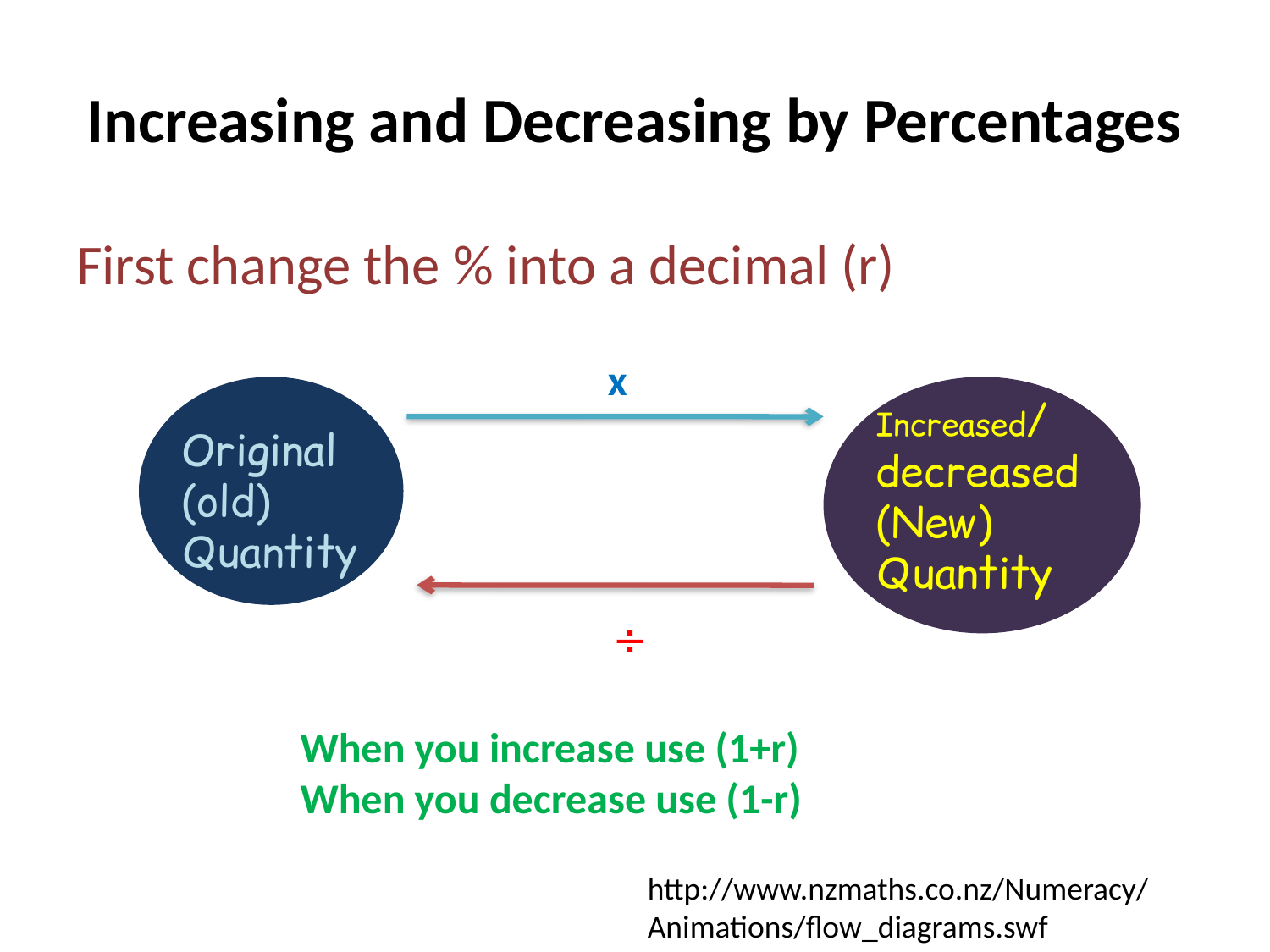

# Increasing and Decreasing by Percentages
First change the % into a decimal (r)
x

Increased/decreased
(New)
Quantity

Original (old)
Quantity
÷
When you increase use (1+r)
When you decrease use (1-r)
http://www.nzmaths.co.nz/Numeracy/Animations/flow_diagrams.swf